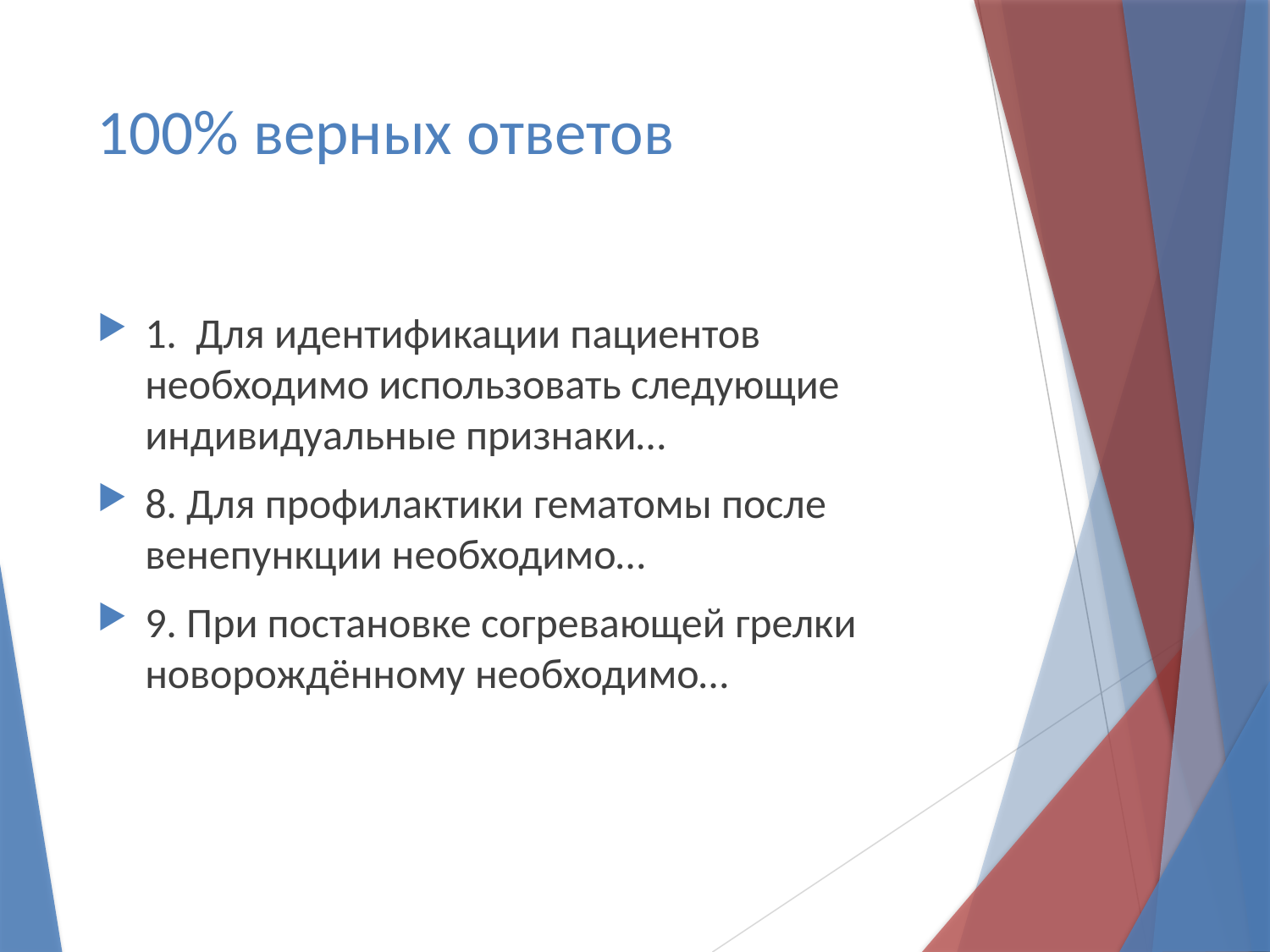

# 100% верных ответов
1.  Для идентификации пациентов необходимо использовать следующие индивидуальные признаки…
8. Для профилактики гематомы после венепункции необходимо…
9. При постановке согревающей грелки новорождённому необходимо…